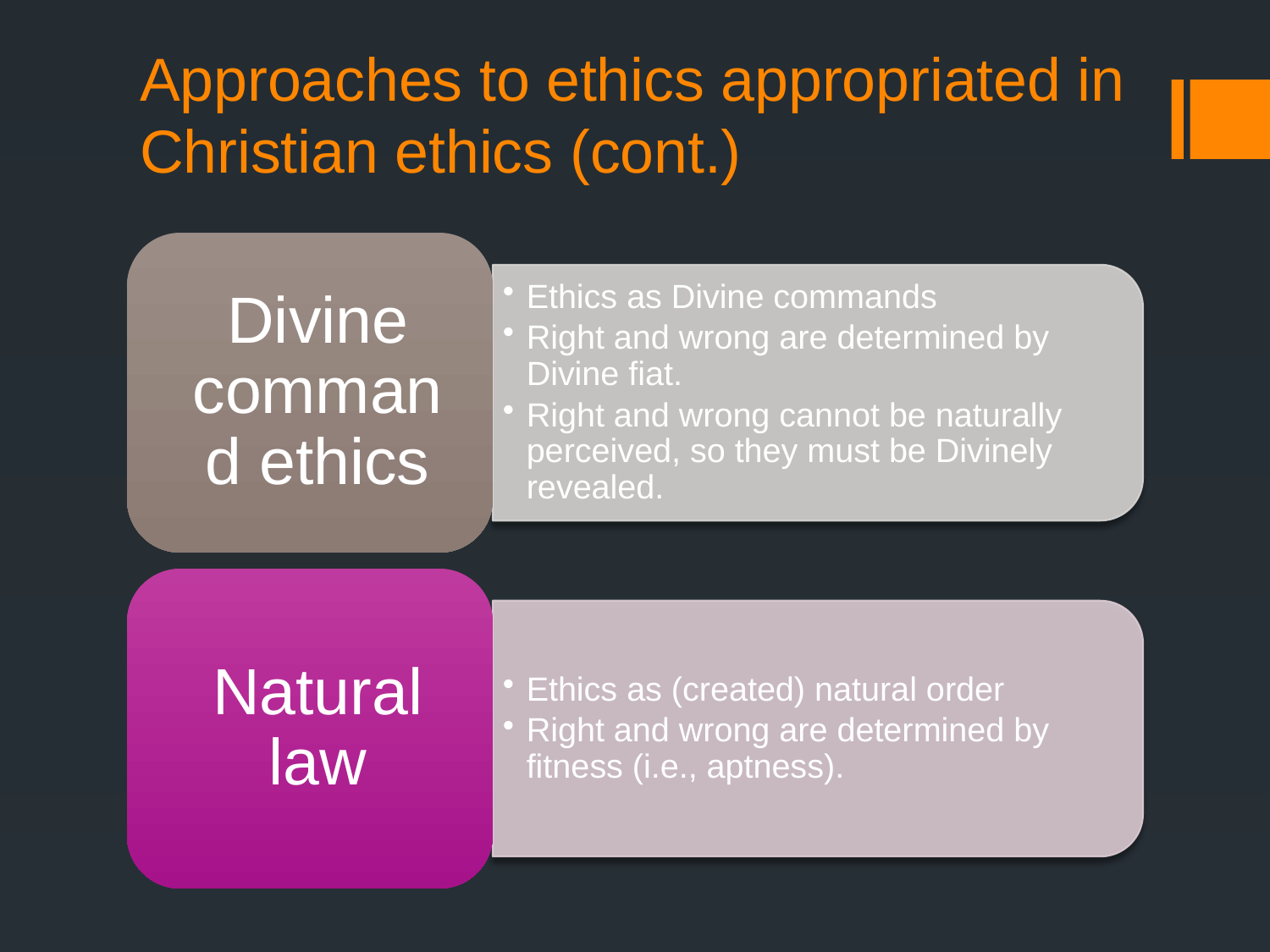

# Approaches to ethics appropriated in Christian ethics (cont.)
Ethics as Divine commands
Right and wrong are determined by Divine fiat.
Right and wrong cannot be naturally perceived, so they must be Divinely revealed.
Divine command ethics
Ethics as (created) natural order
Right and wrong are determined by fitness (i.e., aptness).
Natural law